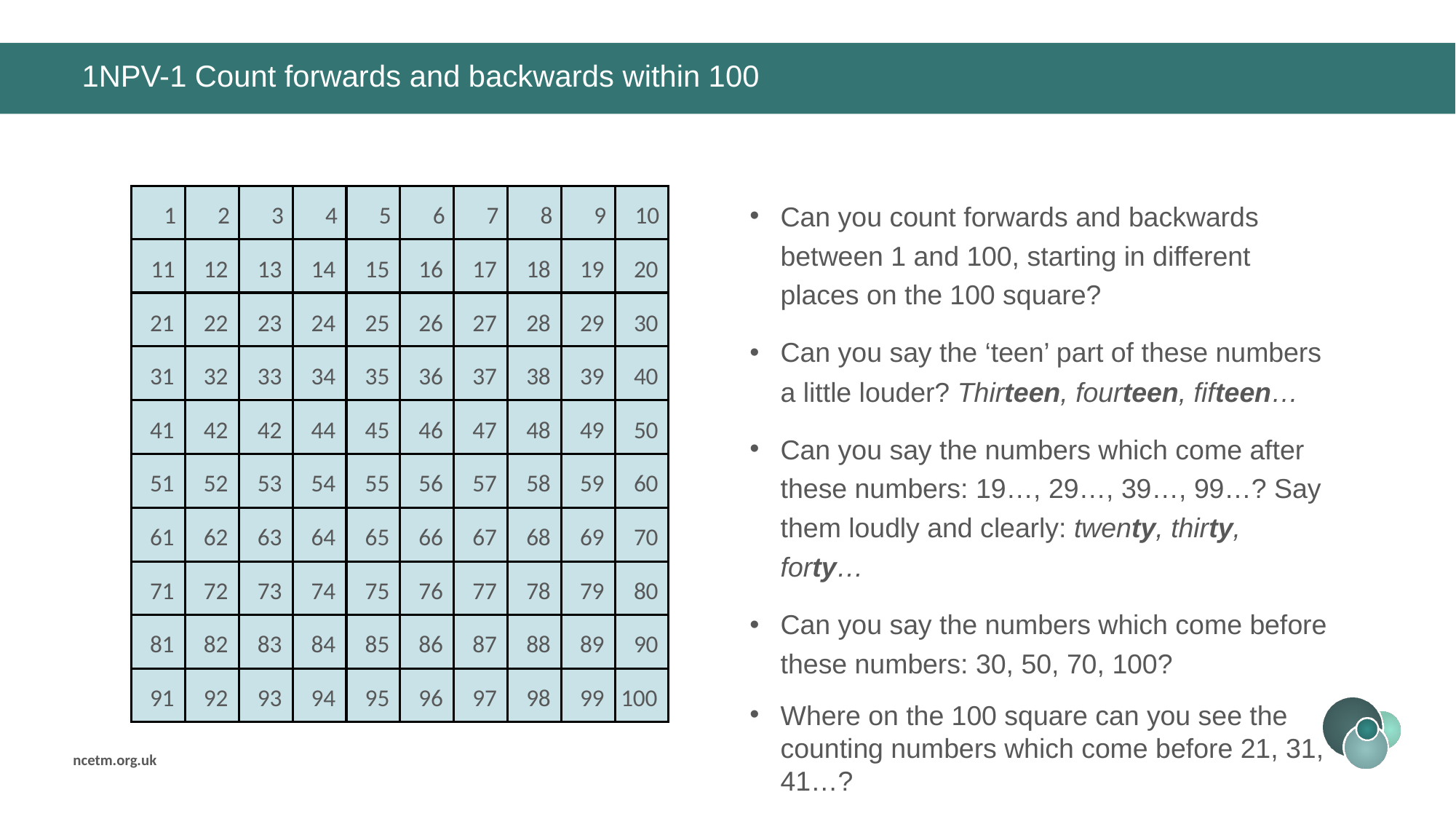

# 1NPV-1 Count forwards and backwards within 100

Can you count forwards and backwards between 1 and 100, starting in different places on the 100 square?
Can you say the ‘teen’ part of these numbers a little louder? Thirteen, fourteen, fifteen…
Can you say the numbers which come after these numbers: 19…, 29…, 39…, 99…? Say them loudly and clearly: twenty, thirty, forty…
Can you say the numbers which come before these numbers: 30, 50, 70, 100?
Where on the 100 square can you see the counting numbers which come before 21, 31, 41…?

1
2
3
4
5
6
7
8
9
10

11
12
13
14
15
16
17
18
19
20

21
22
23
24
25
26
27
28
29
30

31
32
33
34
35
36
37
38
39
40

41
42
42
44
45
46
47
48
49
50

51
52
53
54
55
56
57
58
59
60

61
62
63
64
65
66
67
68
69
70

71
72
73
74
75
76
77
78
79
80

81
82
83
84
85
86
87
88
89
90

91
92
93
94
95
96
97
98
99
100